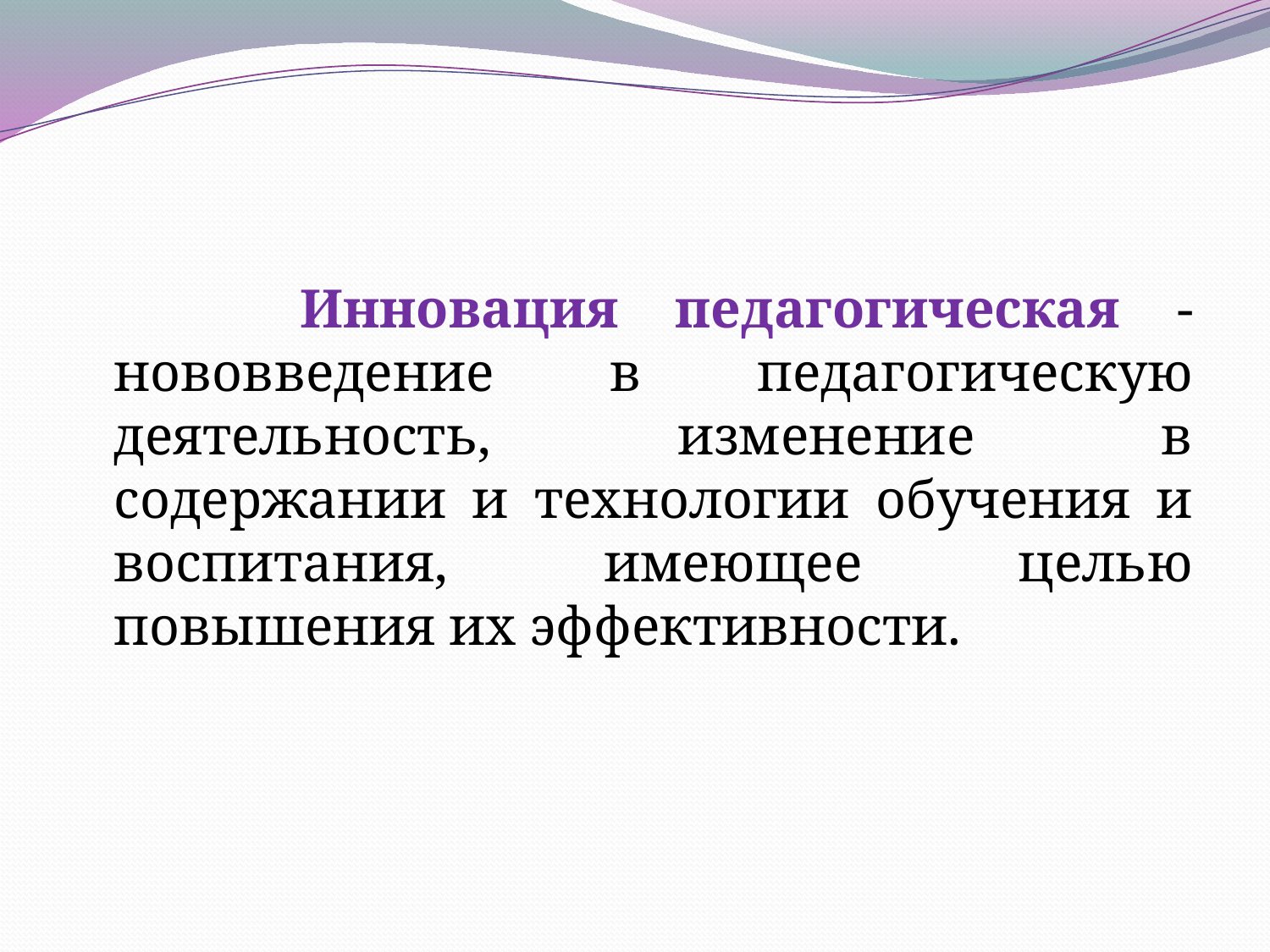

Инновация педагогическая - нововведение в педагогическую деятельность, изменение в содержании и технологии обучения и воспитания, имеющее целью повышения их эффективности.